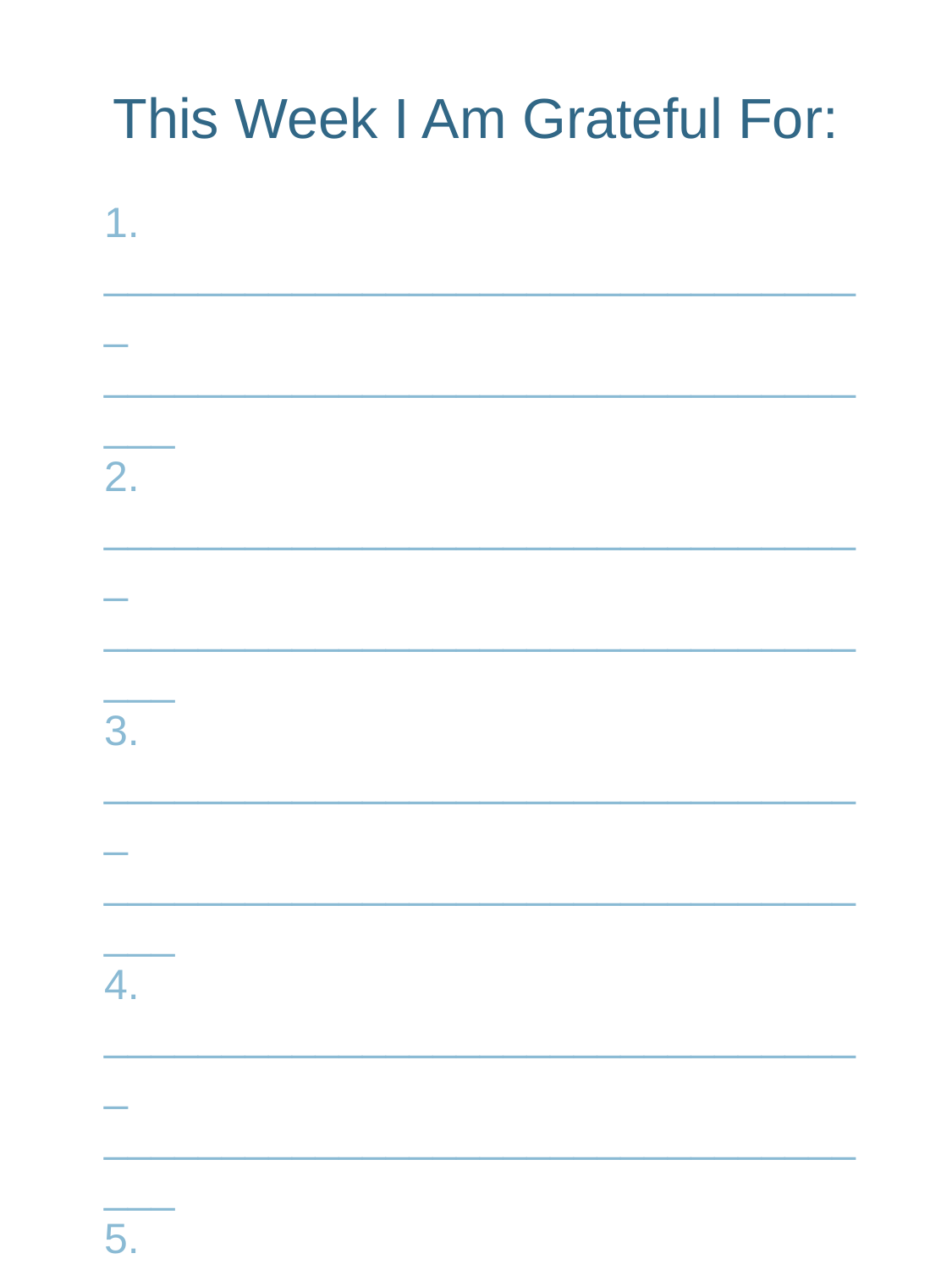

This Week I Am Grateful For:
1. _________________________________
___________________________________
2. _________________________________
___________________________________
3. _________________________________
___________________________________
4. _________________________________
___________________________________
5. _________________________________
___________________________________
6. _________________________________
___________________________________
7. _________________________________
___________________________________
8. _________________________________
___________________________________
9. _________________________________
___________________________________
10. ________________________________
___________________________________